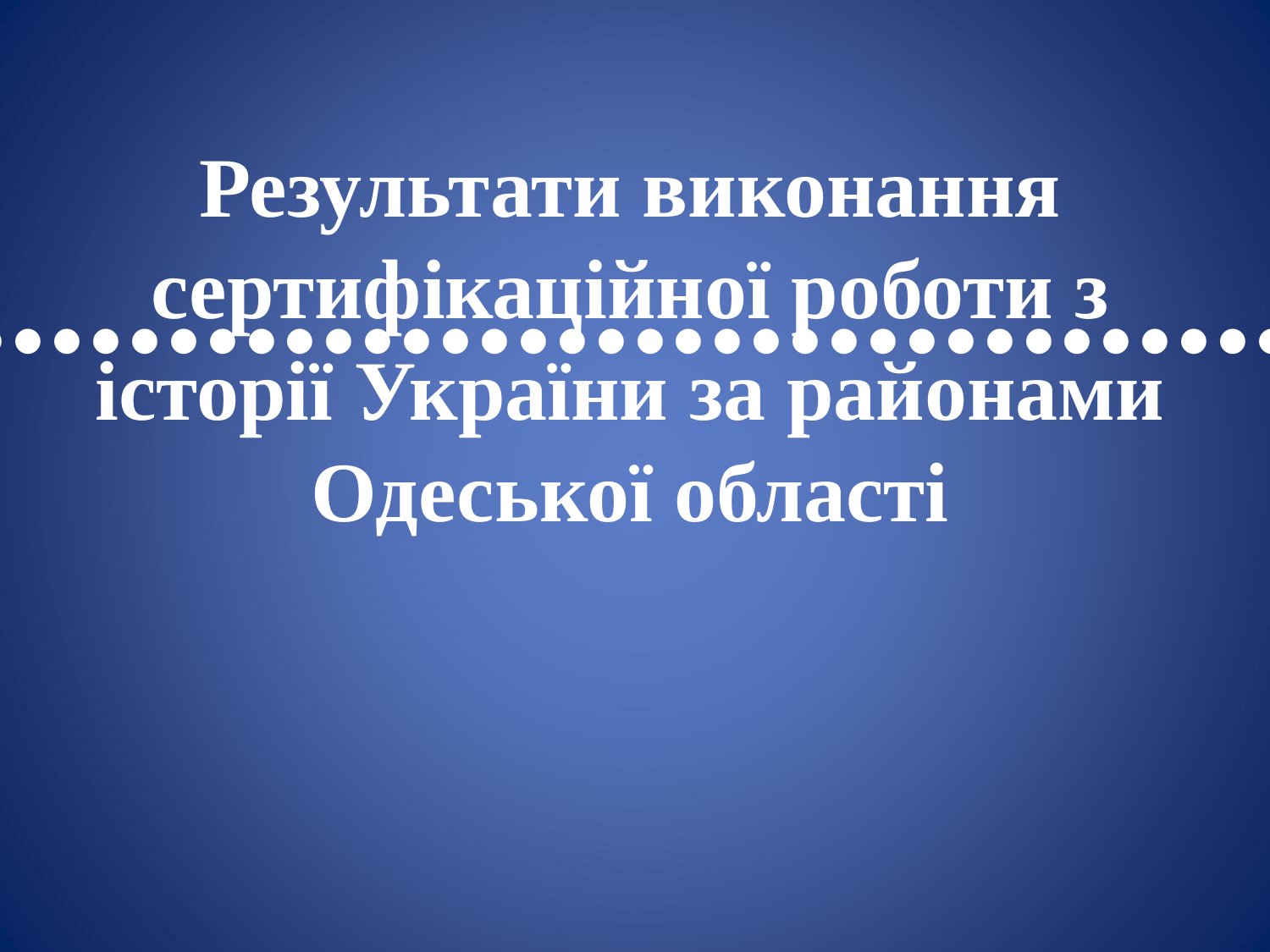

Результати виконання сертифікаційної роботи з історії України за районами Одеської області
••••••••••••••••••••••••••••••••••